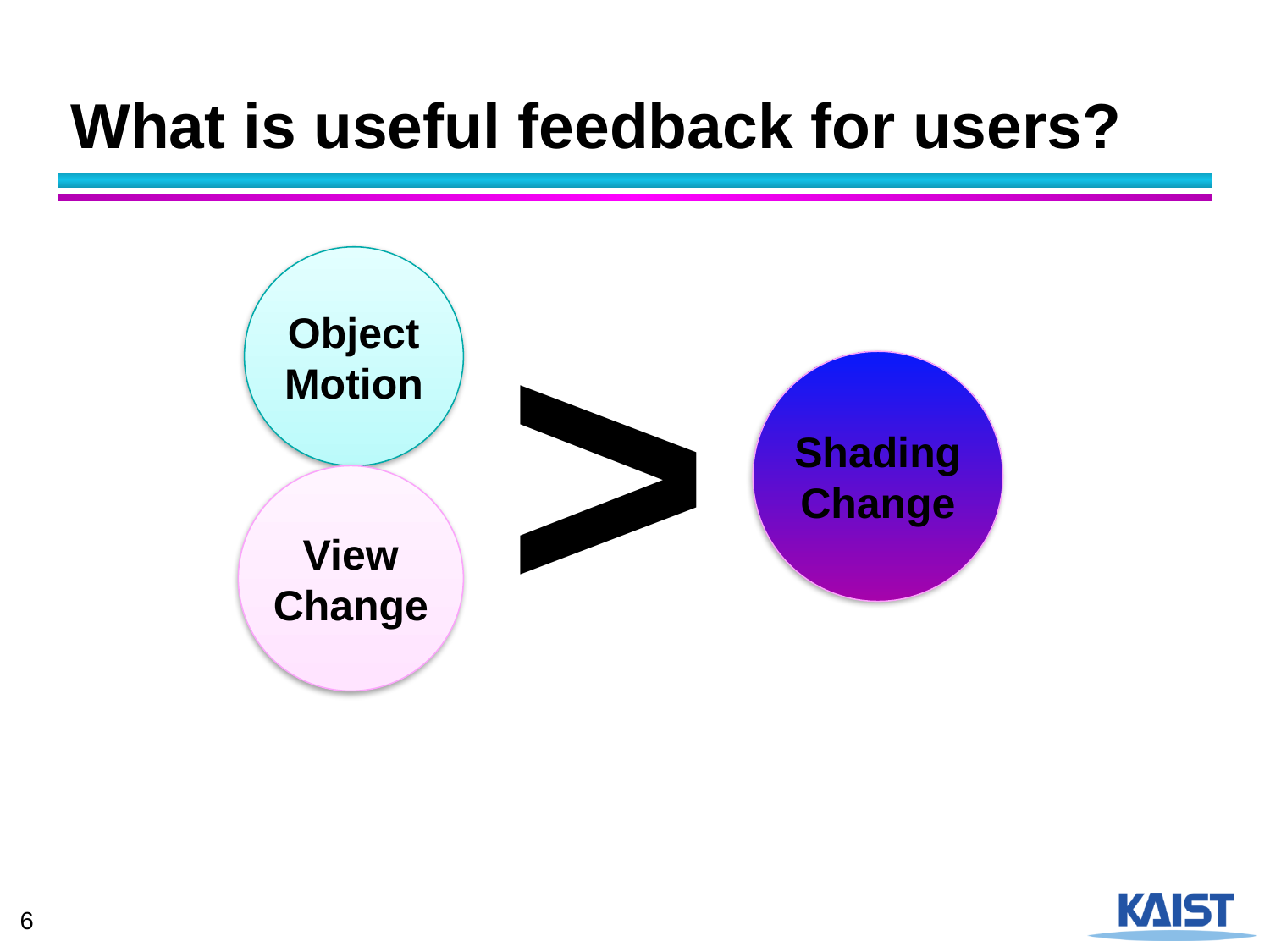

# What is useful feedback for users?
>
Object Motion
Shading Change
View
Change